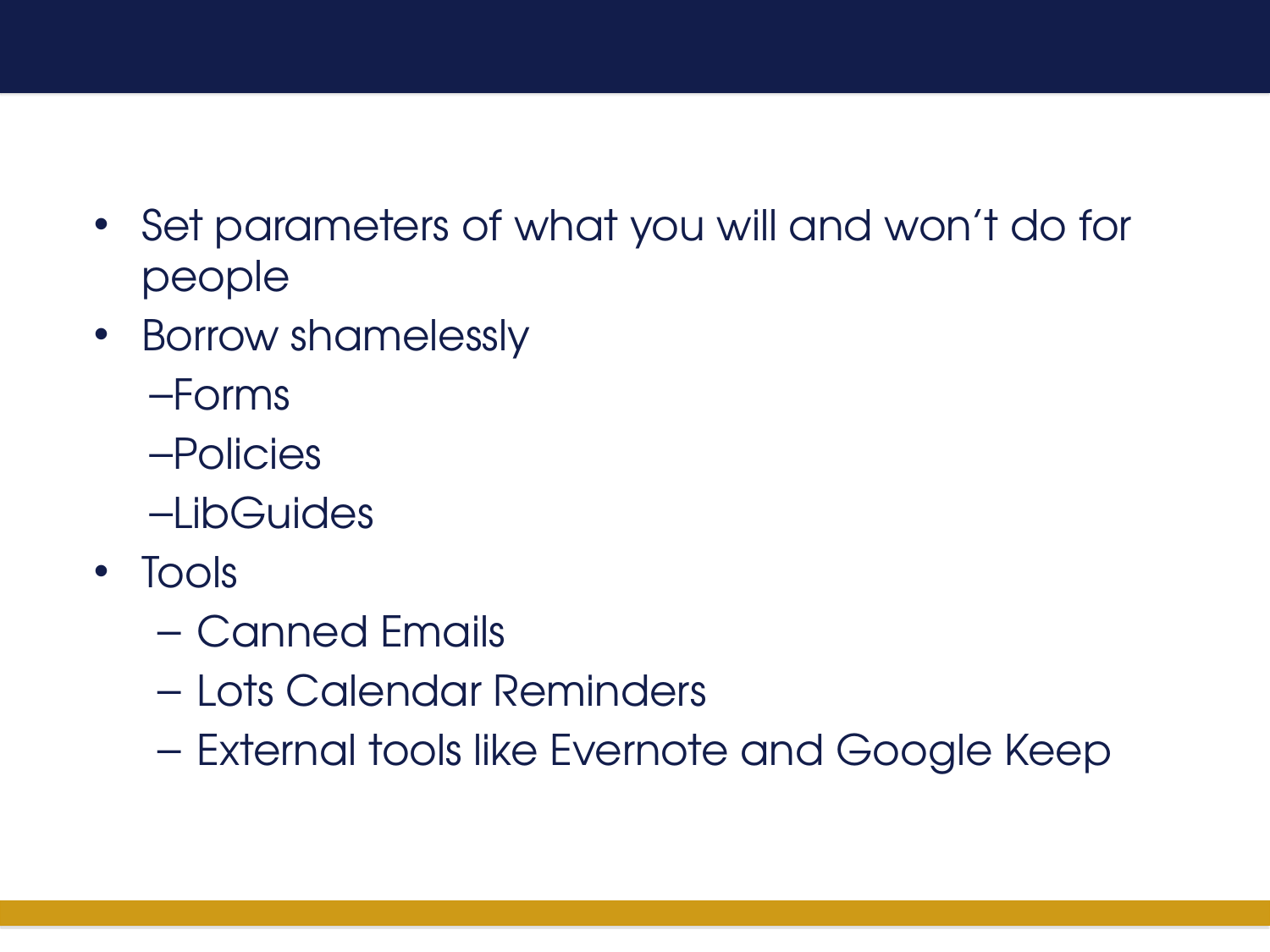

Set parameters of what you will and won’t do for people
Borrow shamelessly
Forms
Policies
LibGuides
Tools
Canned Emails
Lots Calendar Reminders
External tools like Evernote and Google Keep